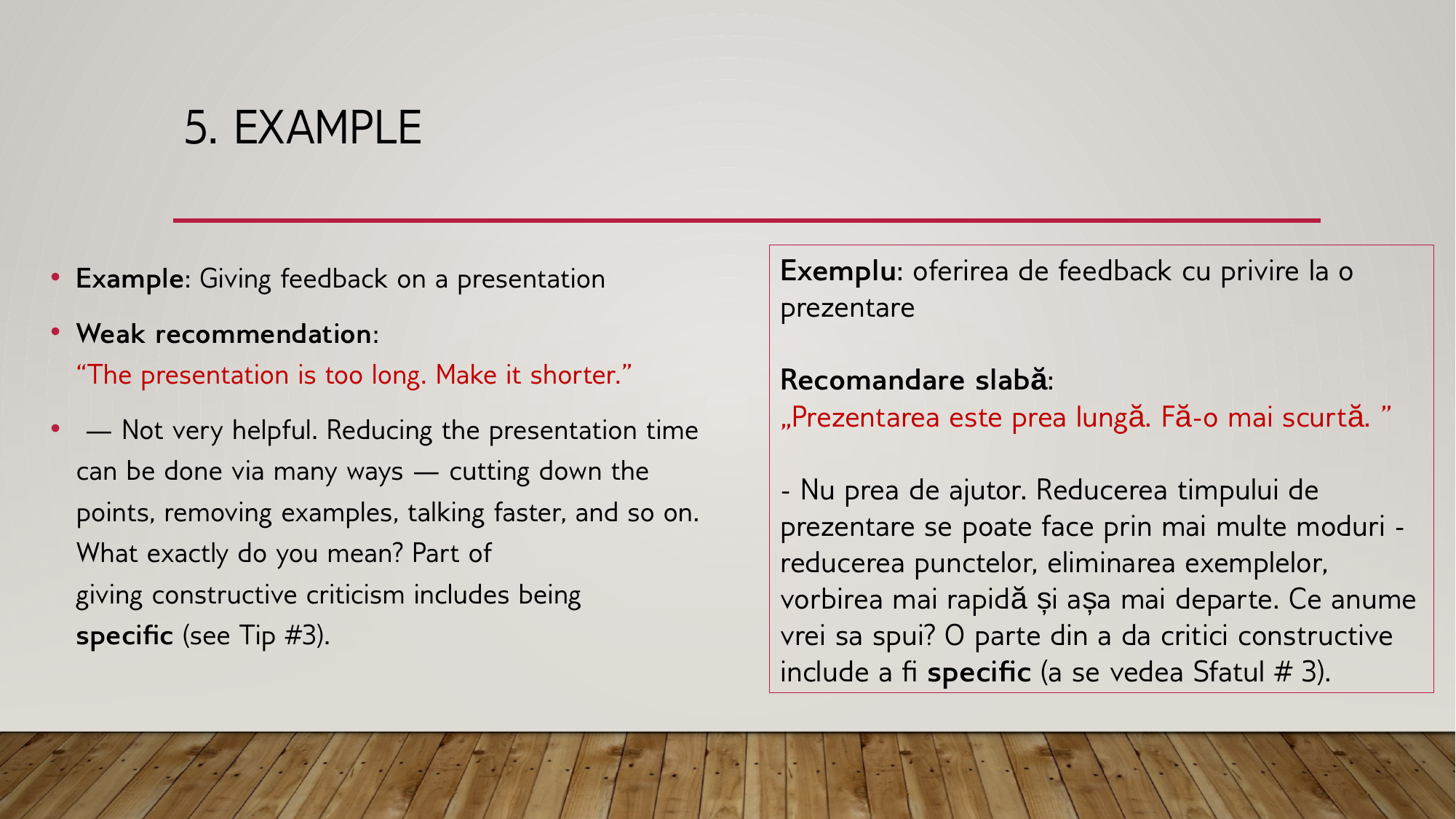

# 5. Example
Exemplu: oferirea de feedback cu privire la o prezentare

Recomandare slabă:
„Prezentarea este prea lungă. Fă-o mai scurtă. ”

- Nu prea de ajutor. Reducerea timpului de prezentare se poate face prin mai multe moduri - reducerea punctelor, eliminarea exemplelor, vorbirea mai rapidă și așa mai departe. Ce anume vrei sa spui? O parte din a da critici constructive include a fi specific (a se vedea Sfatul # 3).
Example: Giving feedback on a presentation
Weak recommendation: 
“The presentation is too long. Make it shorter.”
 — Not very helpful. Reducing the presentation time can be done via many ways — cutting down the points, removing examples, talking faster, and so on. What exactly do you mean? Part of giving constructive criticism includes being specific (see Tip #3).